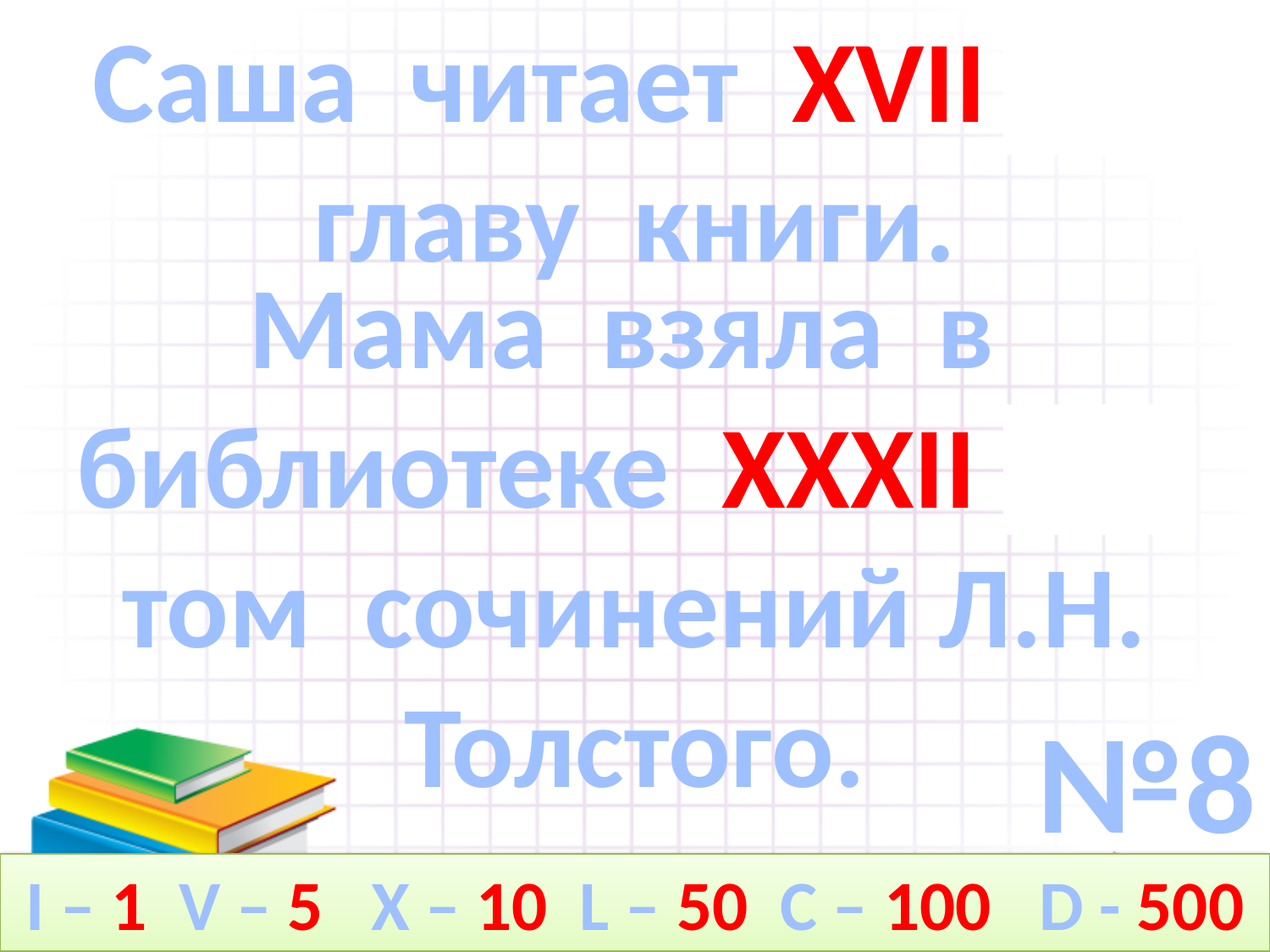

Саша  читает  XVII (12) главу  книги.

Мама  взяла  в  библиотеке  XXXII (32)
том  сочинений Л.Н. Толстого.

№8
I – 1  V – 5   X – 10  L – 50  C – 100   D - 500